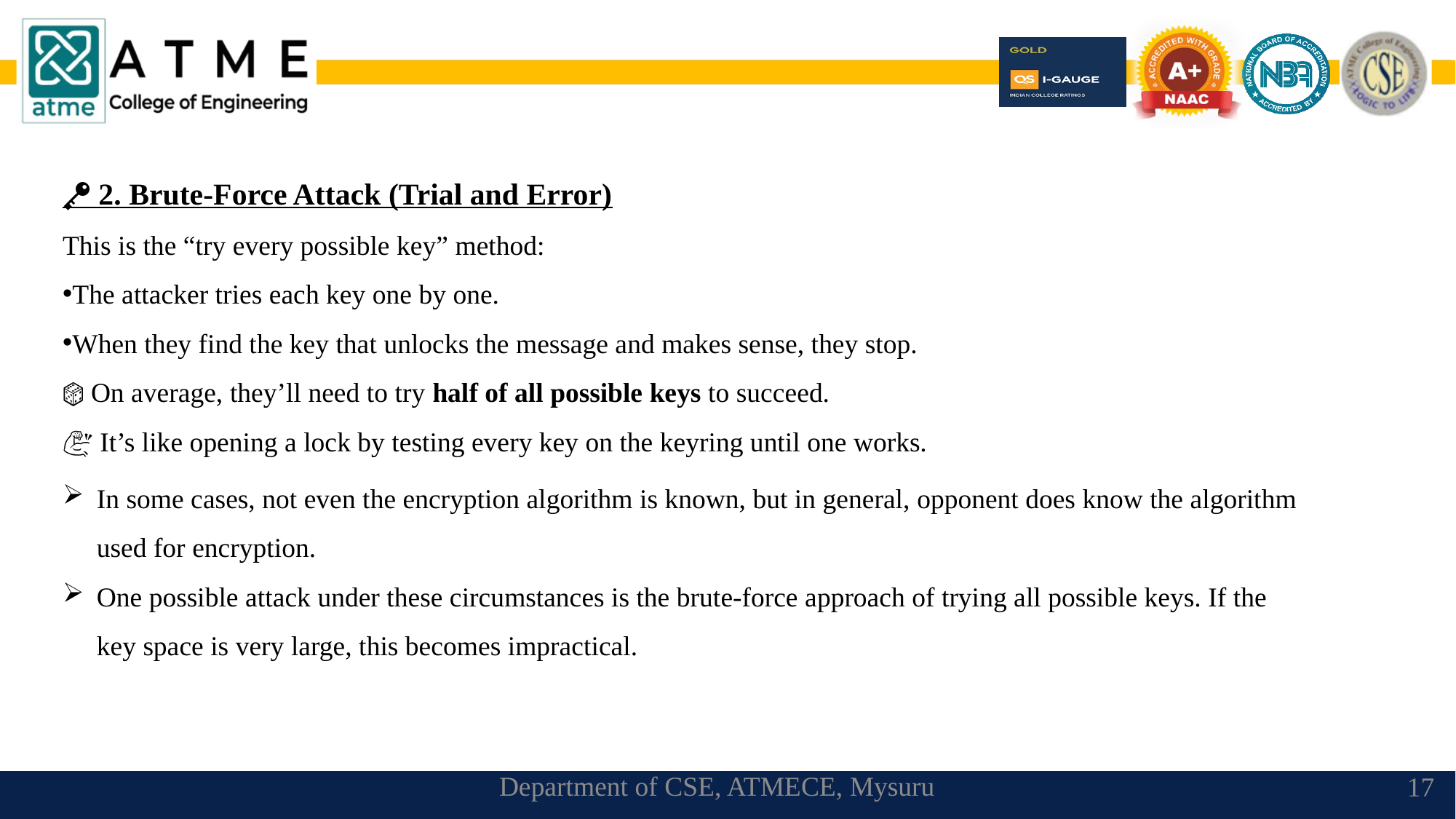

🔑 2. Brute-Force Attack (Trial and Error)
This is the “try every possible key” method:
The attacker tries each key one by one.
When they find the key that unlocks the message and makes sense, they stop.
🎲 On average, they’ll need to try half of all possible keys to succeed.
💪 It’s like opening a lock by testing every key on the keyring until one works.
In some cases, not even the encryption algorithm is known, but in general, opponent does know the algorithm used for encryption.
One possible attack under these circumstances is the brute-force approach of trying all possible keys. If the key space is very large, this becomes impractical.
Department of CSE, ATMECE, Mysuru
17